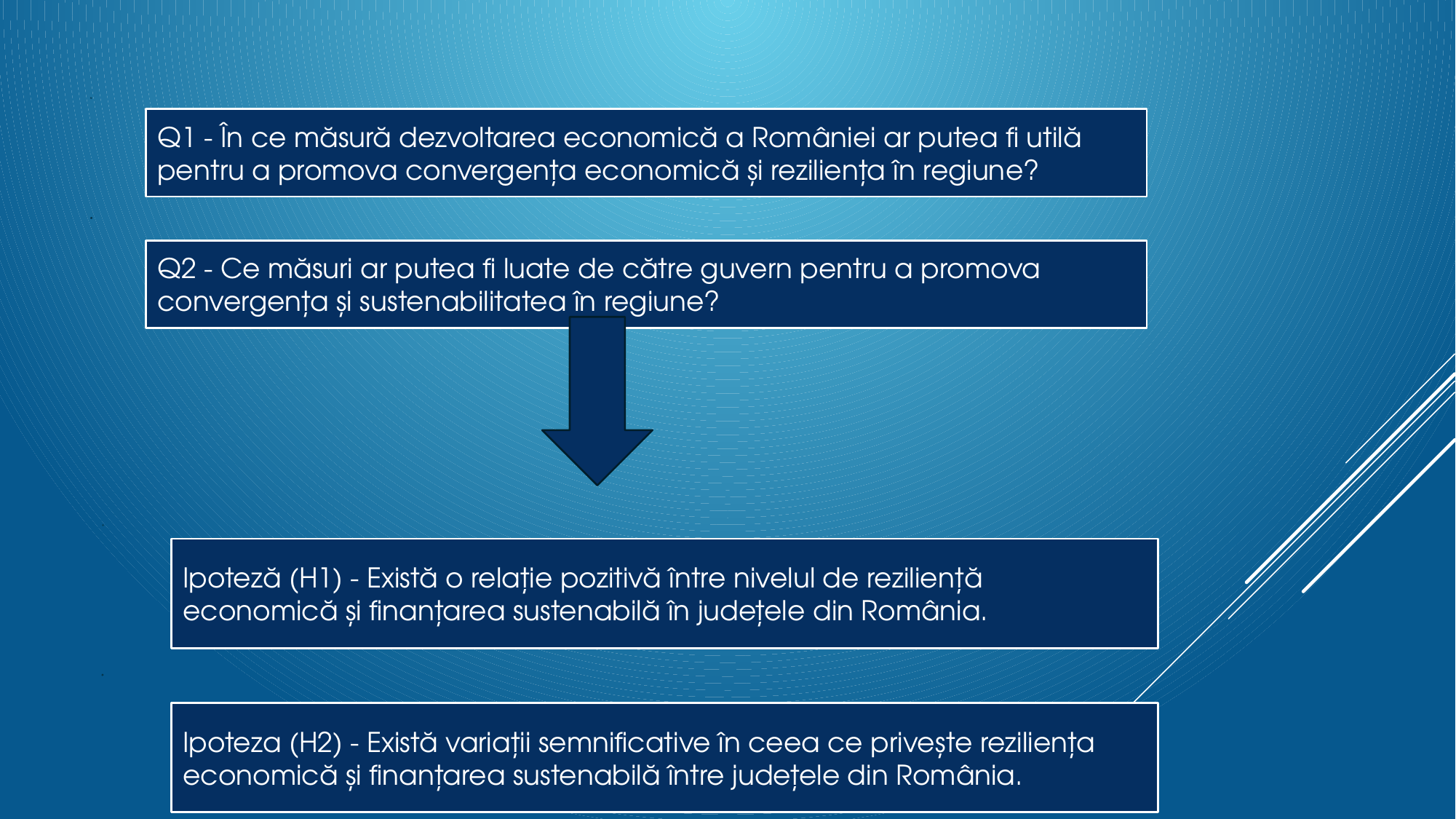

Q1 - În ce măsură dezvoltarea economică a României ar putea fi utilă pentru a promova convergența economică și reziliența în regiune?
Q2 - Ce măsuri ar putea fi luate de către guvern pentru a promova convergența și sustenabilitatea în regiune?

Ipoteză (H1) - Există o relație pozitivă între nivelul de reziliență economică și finanțarea sustenabilă în județele din România.
Ipoteza (H2) - Există variații semnificative în ceea ce privește reziliența economică și finanțarea sustenabilă între județele din România.